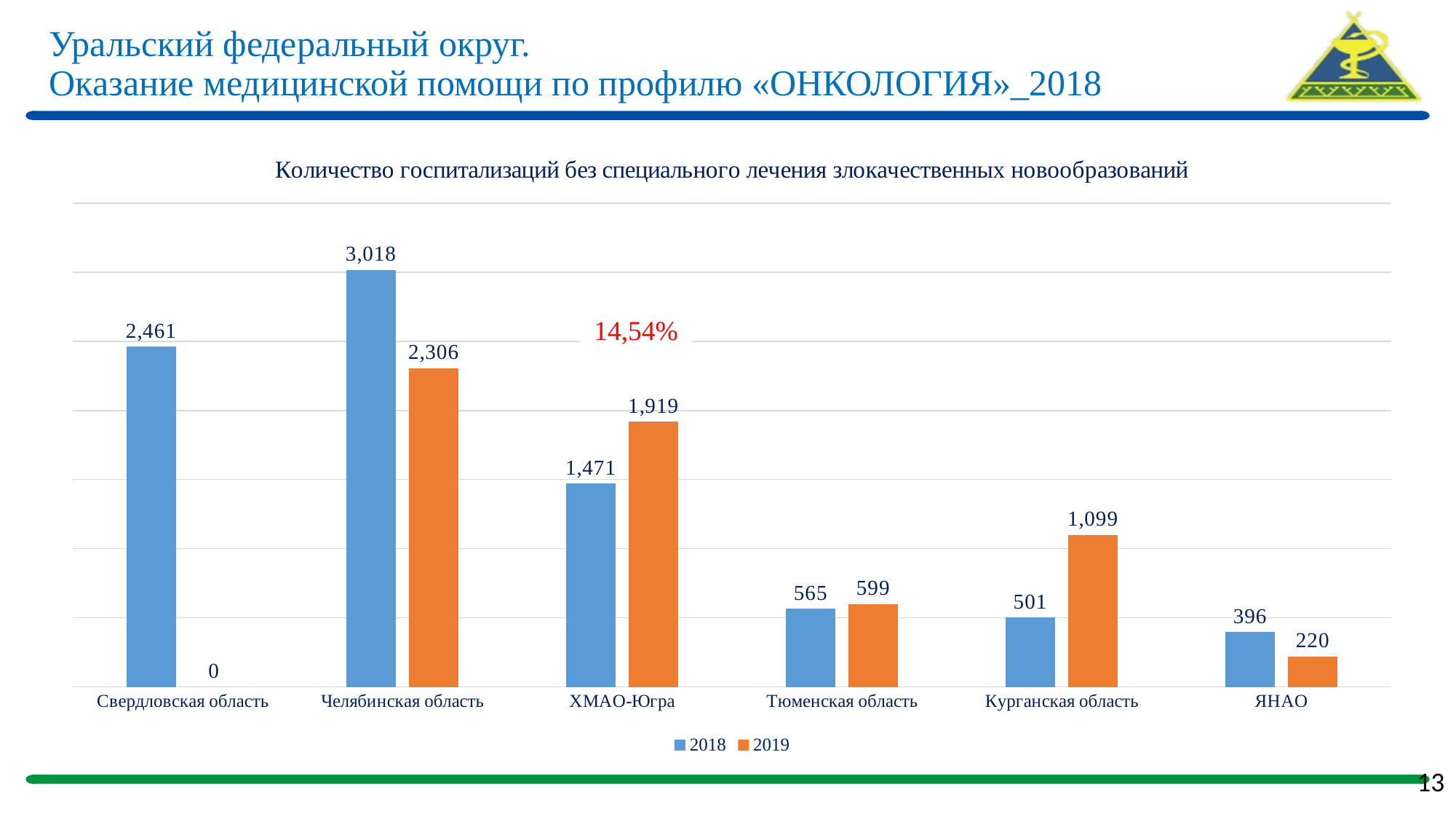

# Уральский федеральный округ. Оказание медицинской помощи по профилю «ОНКОЛОГИЯ»_2018

### Chart: Количество госпитализаций без специального лечения злокачественных новообразований

| Category | 2018 | 2019 |
|---|---|---|
| Свердловская область | 2461.0 | 0.0 |
| Челябинская область | 3018.0 | 2306.0 |
| ХМАО-Югра | 1471.0 | 1919.0 |
| Тюменская область | 565.0 | 599.0 |
| Курганская область | 501.0 | 1099.0 |
| ЯНАО | 396.0 | 220.0 |
14,54%
13